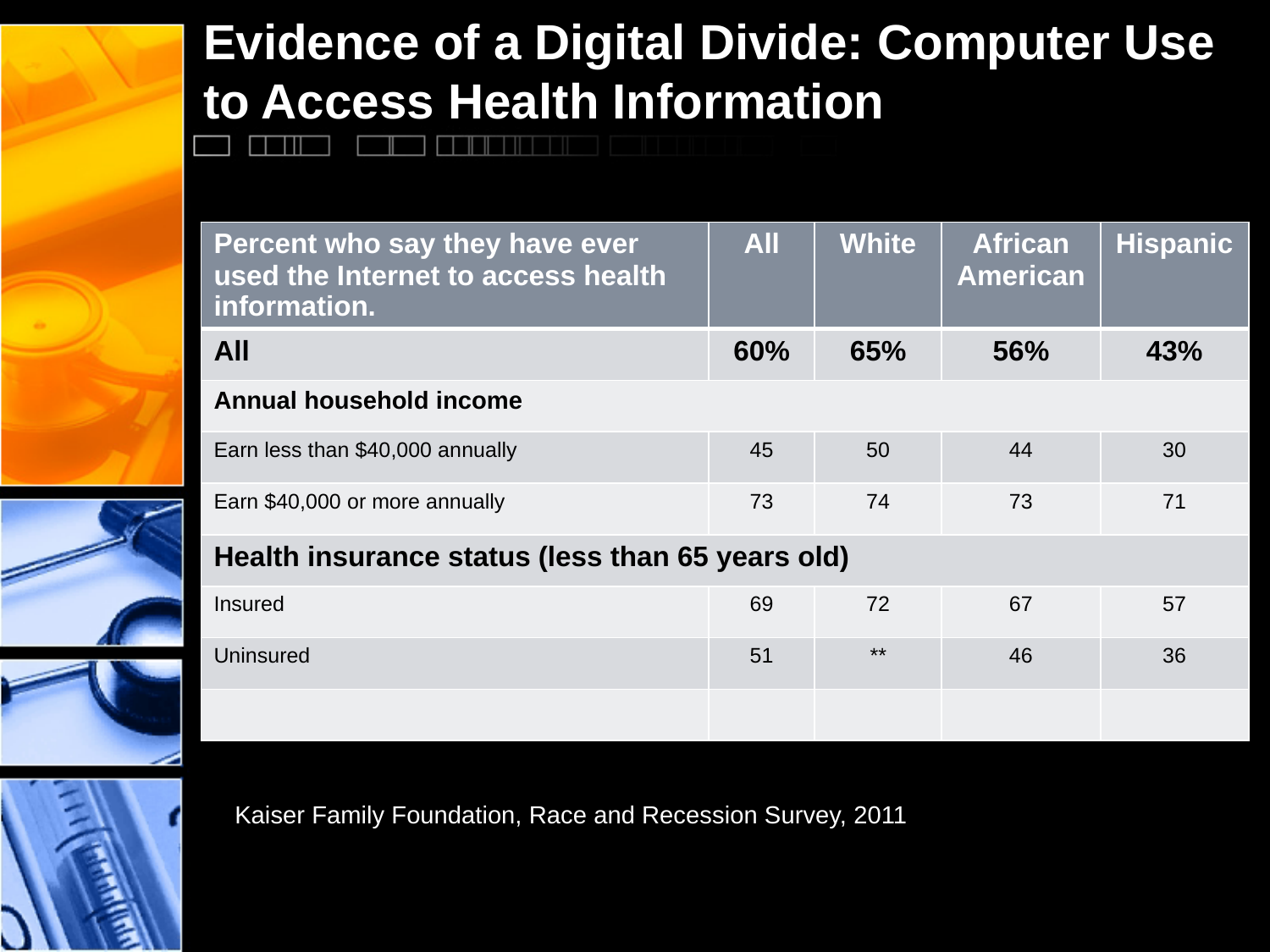

# Evidence of a Digital Divide: Computer Use to Access Health Information
| Percent who say they have ever used the Internet to access health information. | All | White | African American | Hispanic |
| --- | --- | --- | --- | --- |
| All | 60% | 65% | 56% | 43% |
| Annual household income |  |  |  |  |
| Earn less than $40,000 annually | 45 | 50 | 44 | 30 |
| Earn $40,000 or more annually | 73 | 74 | 73 | 71 |
| Health insurance status (less than 65 years old) |  |  |  |  |
| Insured | 69 | 72 | 67 | 57 |
| Uninsured | 51 | \*\* | 46 | 36 |
|  |  |  |  |  |
Kaiser Family Foundation, Race and Recession Survey, 2011